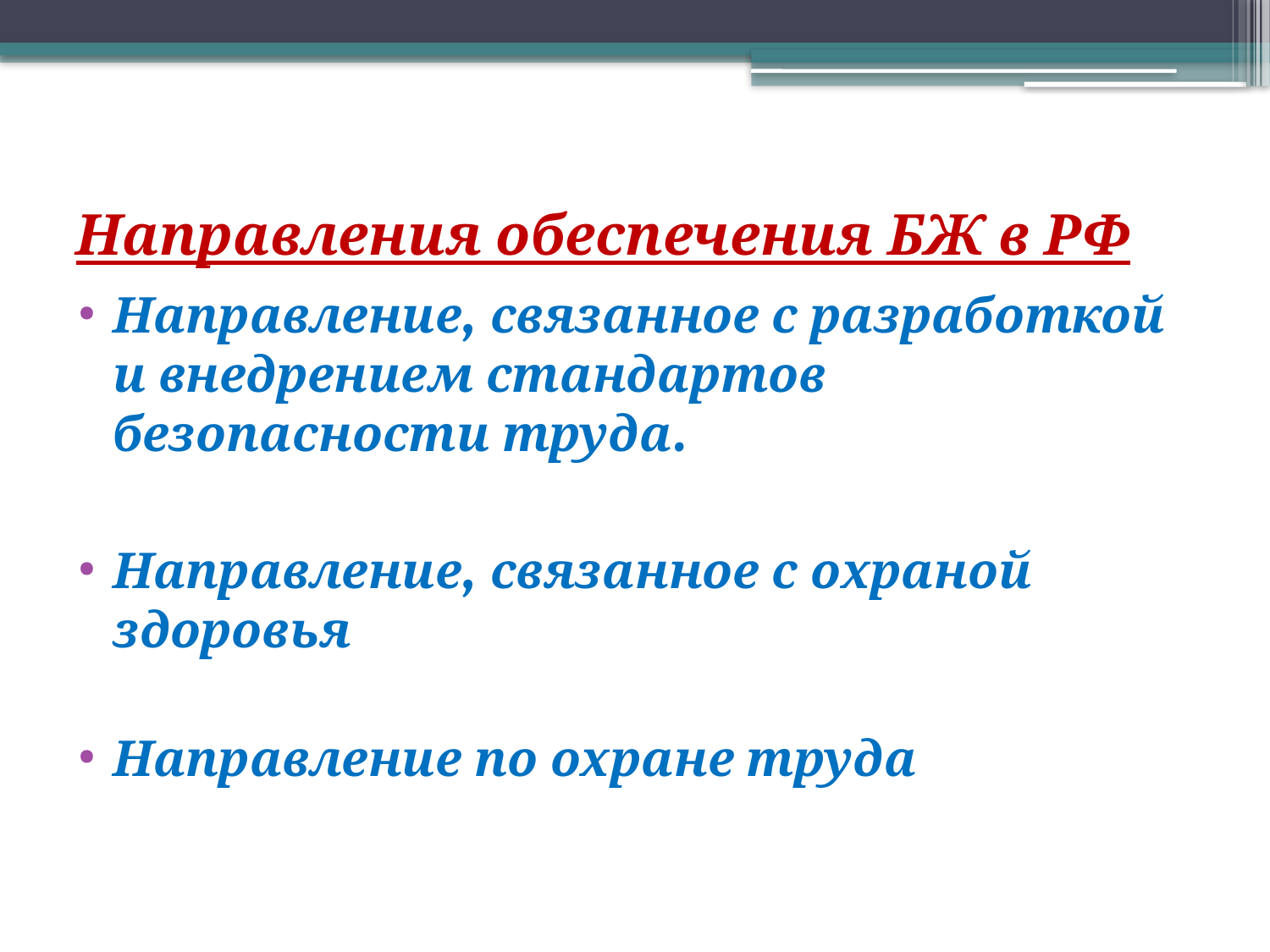

# Направления обеспечения БЖ в РФ
Направление, связанное с разработкой и внедрением стандартов безопасности труда.

Направление, связанное с охраной здоровья

Направление по охране труда